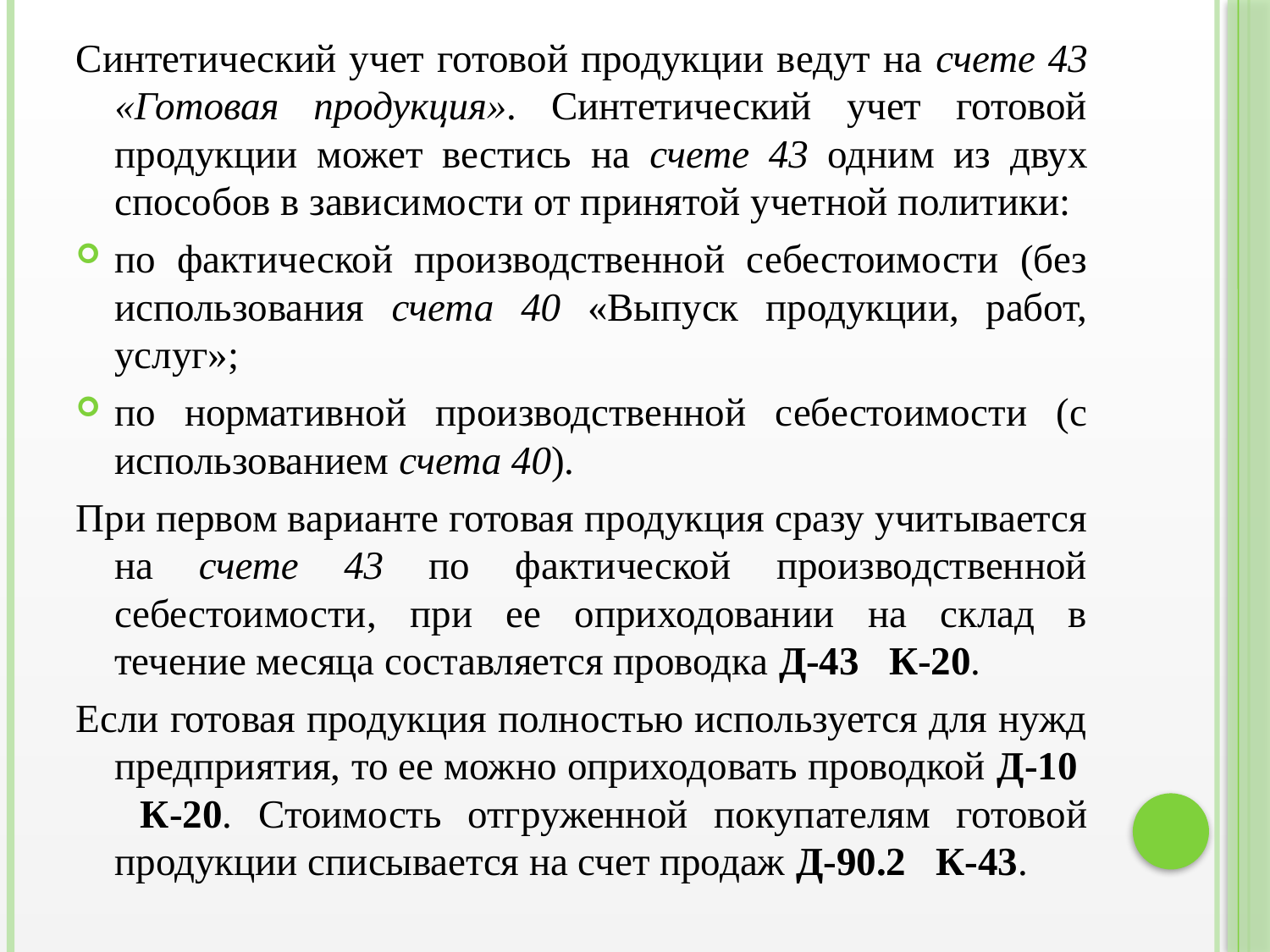

Синтетический учет готовой продукции ведут на счете 43 «Готовая продукция». Синтетический учет готовой продукции может вестись на счете 43 одним из двух способов в зависимости от принятой учетной политики:
по фактической производственной себестоимости (без использования счета 40 «Выпуск продукции, работ, услуг»;
по нормативной производственной себестоимости (с использованием счета 40).
При первом варианте готовая продукция сразу учитывается на счете 43 по фактической производственной себестоимости, при ее оприходовании на склад в течение месяца составляется проводка Д-43   К-20.
Если готовая продукция полностью используется для нужд предприятия, то ее можно оприходовать проводкой Д-10   К-20. Стоимость отгруженной покупателям готовой продукции списывается на счет продаж Д-90.2   К-43.